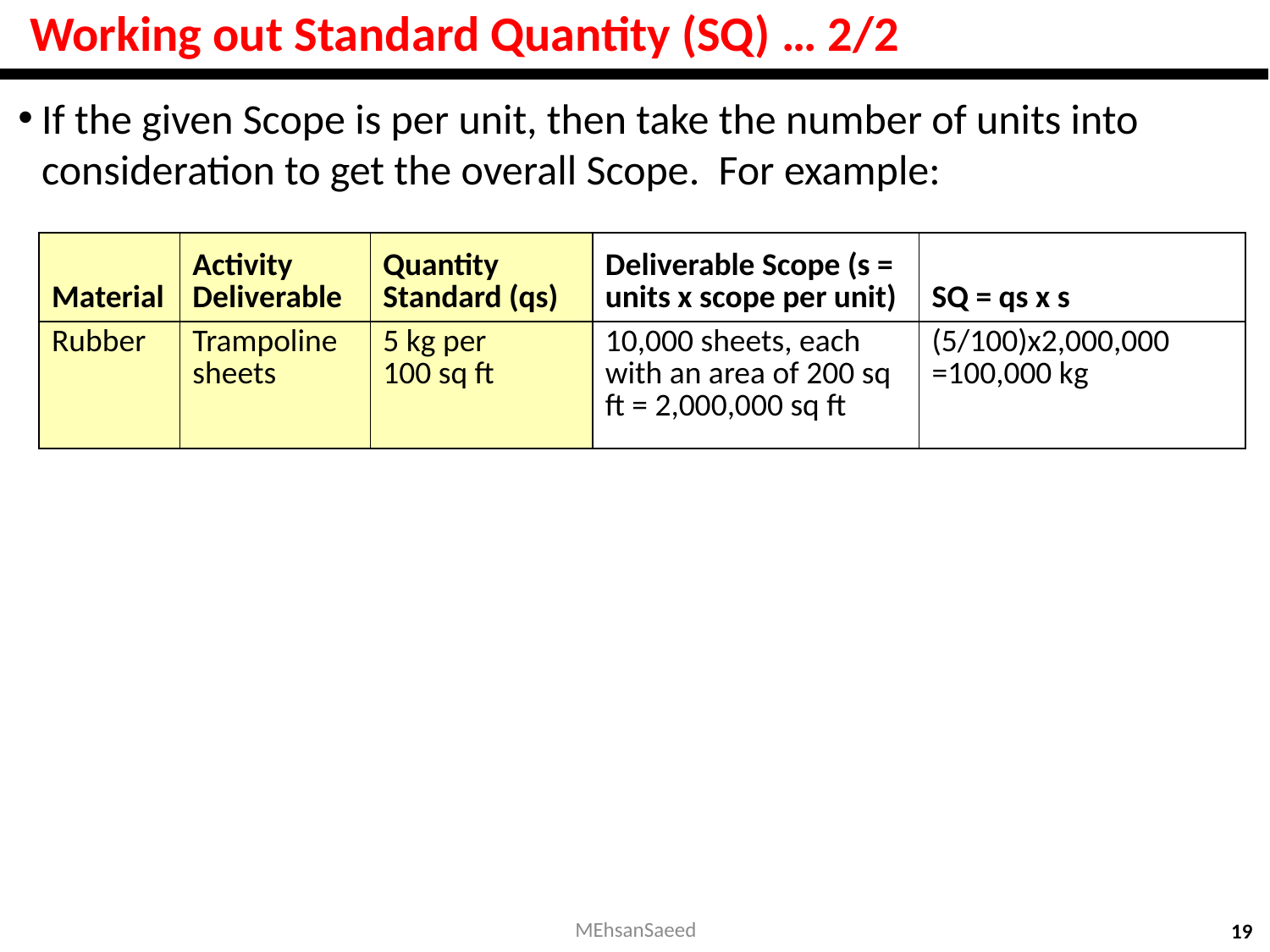

# Working out Standard Quantity (SQ) … 2/2
If the given Scope is per unit, then take the number of units into consideration to get the overall Scope.  For example:
| Material | Activity Deliverable | Quantity Standard (qs) | Deliverable Scope (s = units x scope per unit) | SQ = qs x s |
| --- | --- | --- | --- | --- |
| Rubber | Trampoline sheets | 5 kg per 100 sq ft | 10,000 sheets, each with an area of 200 sq ft = 2,000,000 sq ft | (5/100)x2,000,000 =100,000 kg |
MEhsanSaeed
19